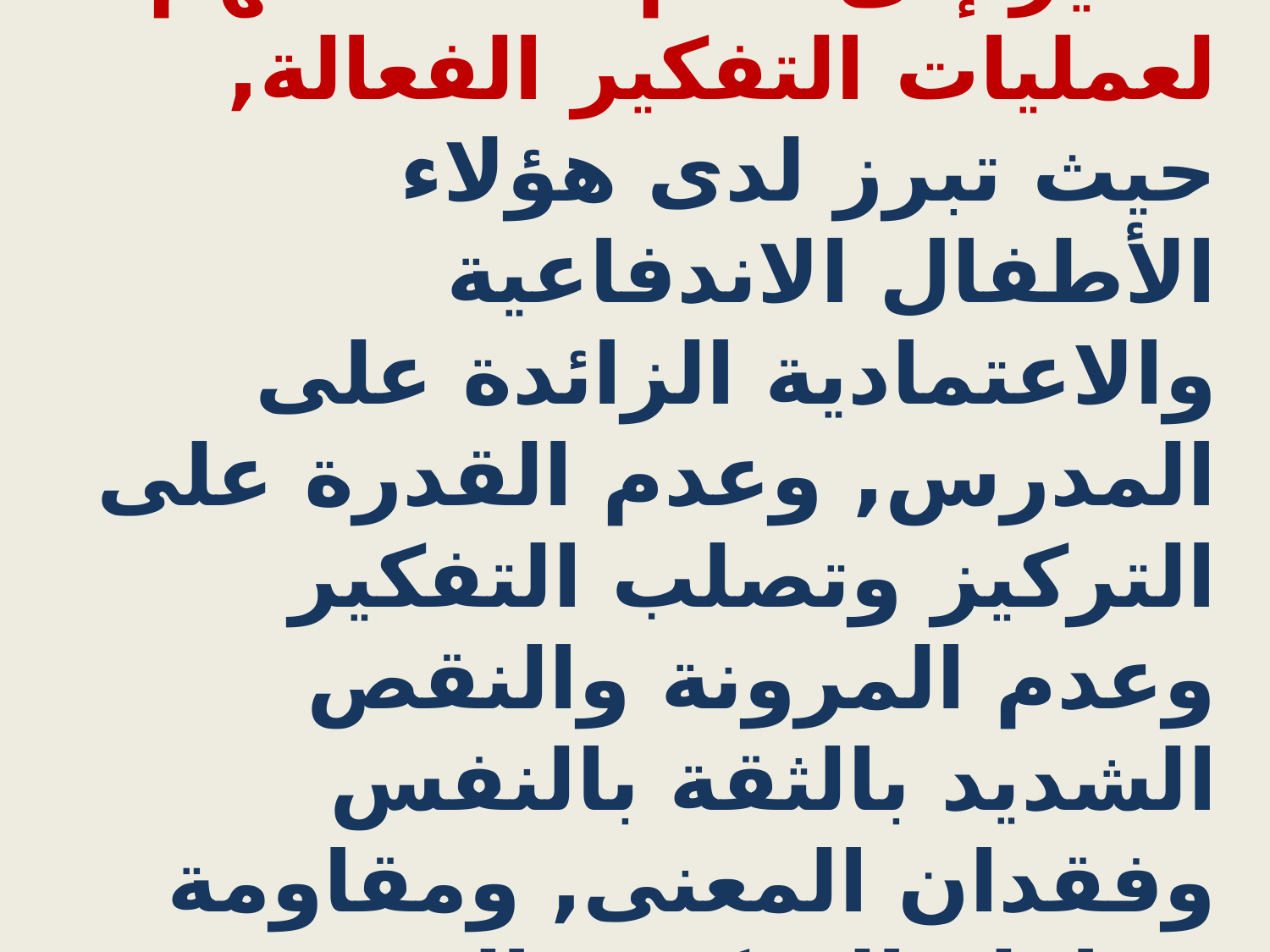

# إن عدداً من السلوكيات التي يظهرها الأطفال الذين يعانون من صعوبات التعلم تشير إلى عدم استخدامهم لعمليات التفكير الفعالة, حيث تبرز لدى هؤلاء الأطفال الاندفاعية والاعتمادية الزائدة على المدرس, وعدم القدرة على التركيز وتصلب التفكير وعدم المرونة والنقص الشديد بالثقة بالنفس وفقدان المعنى, ومقاومة محاولة التفكير والصعوبة في تركيز الانتباه واستمرارية  وضعف التنظيم والتصنيف.